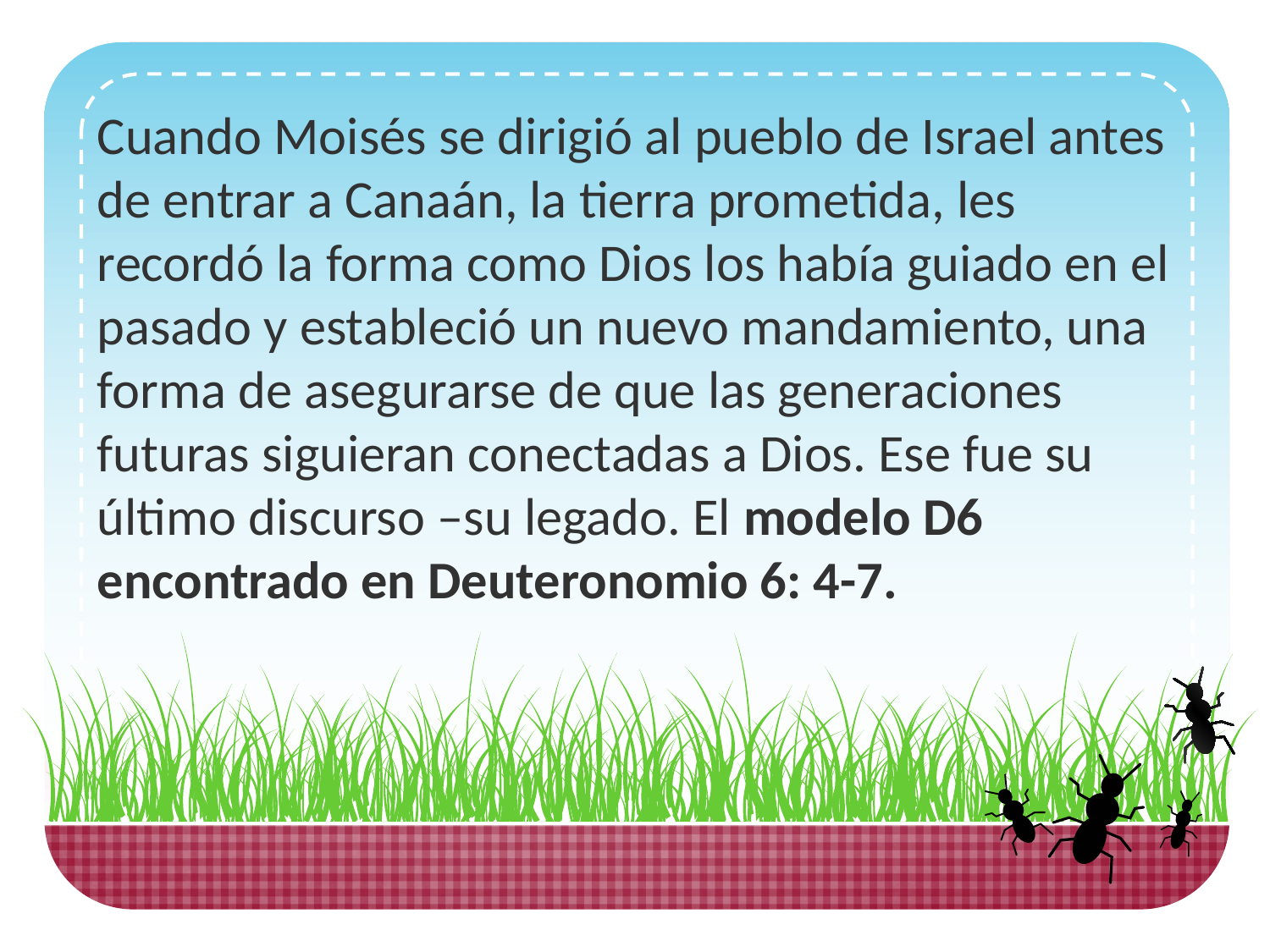

Cuando Moisés se dirigió al pueblo de Israel antes de entrar a Canaán, la tierra prometida, les recordó la forma como Dios los había guiado en el pasado y estableció un nuevo mandamiento, una forma de asegurarse de que las generaciones futuras siguieran conectadas a Dios. Ese fue su último discurso –su legado. El modelo D6 encontrado en Deuteronomio 6: 4-7.